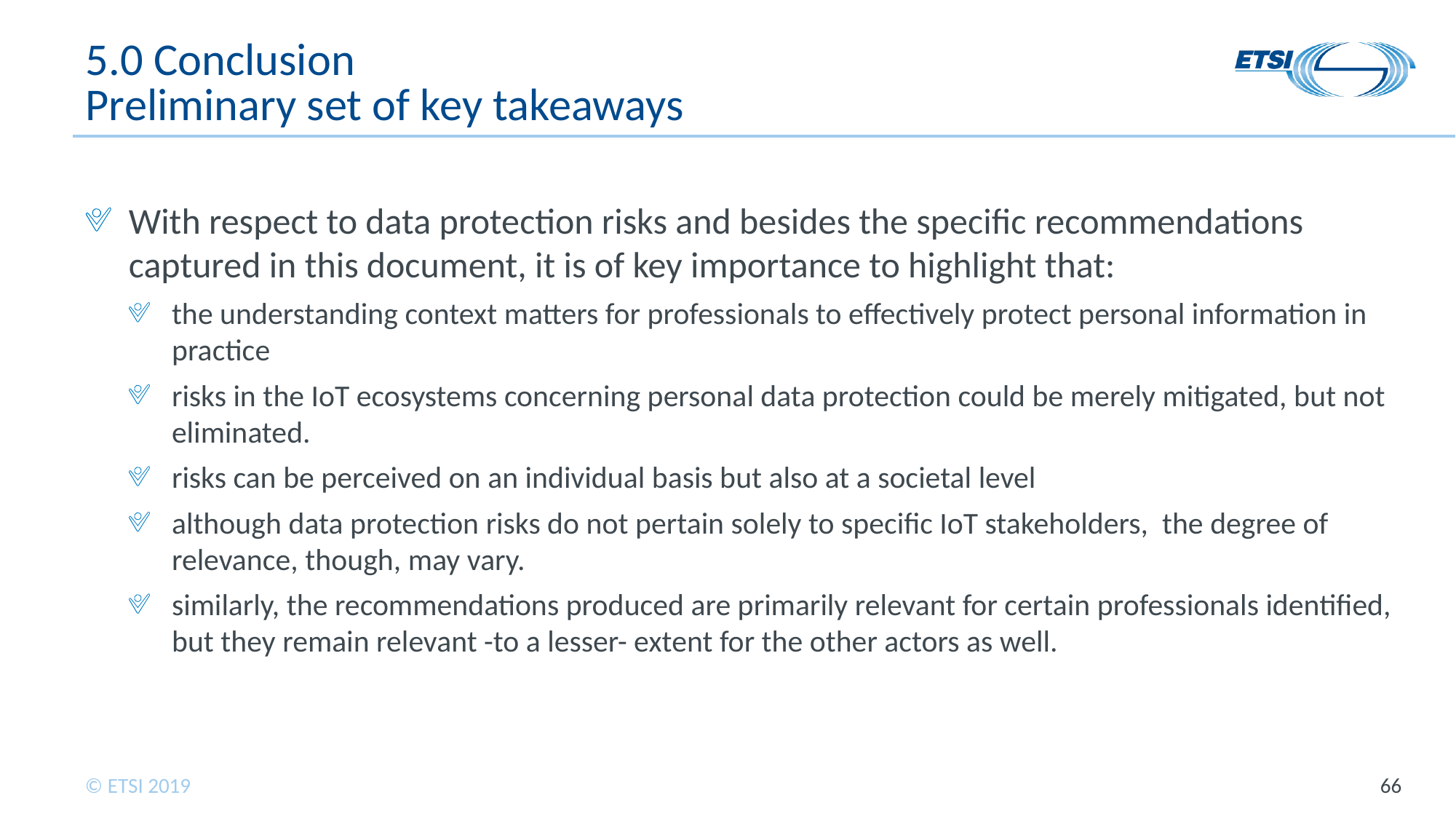

# 5.0 Conclusion Preliminary set of key takeaways
With respect to data protection risks and besides the specific recommendations captured in this document, it is of key importance to highlight that:
the understanding context matters for professionals to effectively protect personal information in practice
risks in the IoT ecosystems concerning personal data protection could be merely mitigated, but not eliminated.
risks can be perceived on an individual basis but also at a societal level
although data protection risks do not pertain solely to specific IoT stakeholders,  the degree of relevance, though, may vary.
similarly, the recommendations produced are primarily relevant for certain professionals identified, but they remain relevant -to a lesser- extent for the other actors as well.